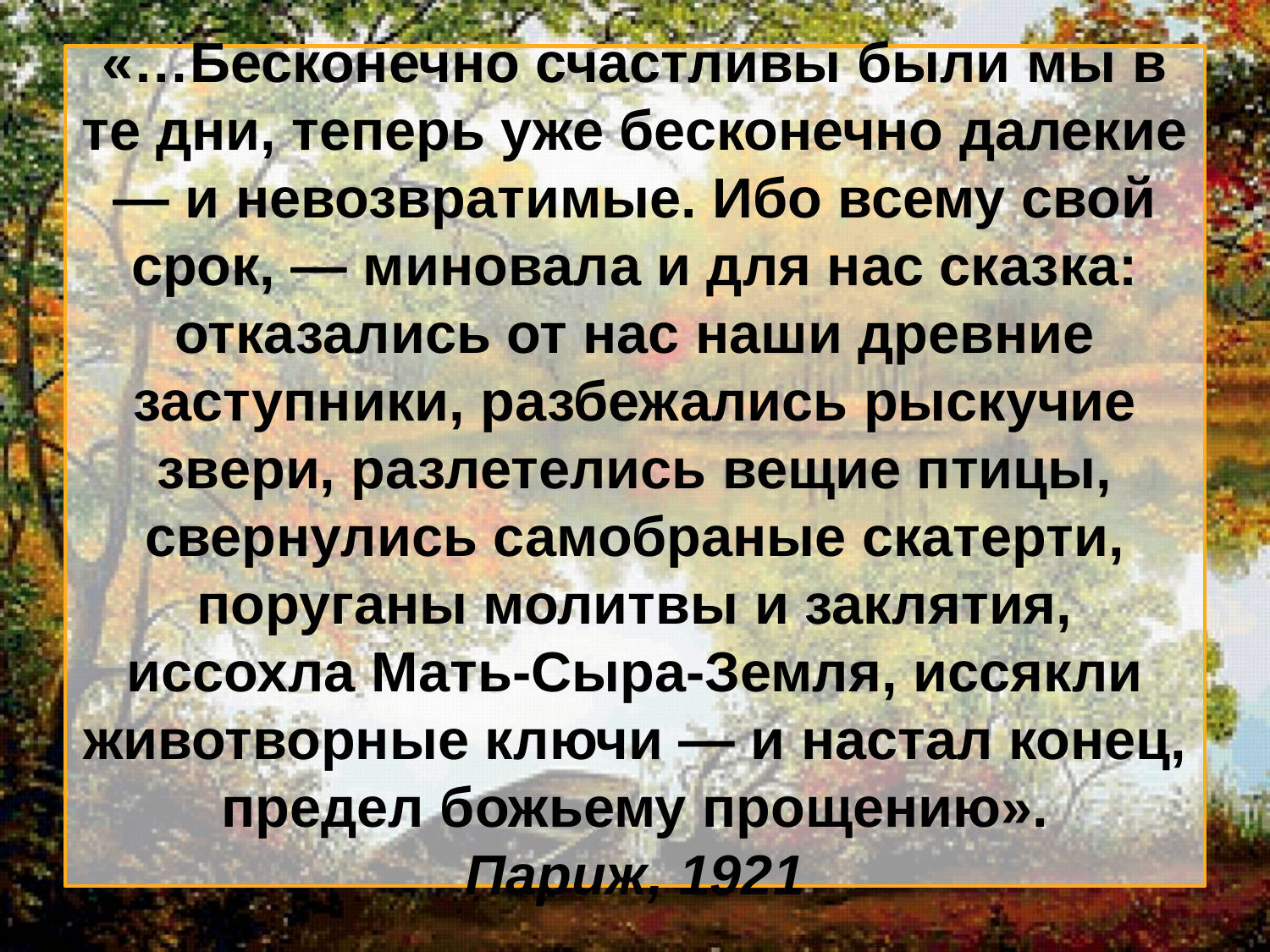

«…Бесконечно счастливы были мы в те дни, теперь уже бесконечно далекие — и невозвратимые. Ибо всему свой срок, — миновала и для нас сказка: отказались от нас наши древние заступники, разбежались рыскучие звери, разлетелись вещие птицы, свернулись самобраные скатерти, поруганы молитвы и заклятия, иссохла Мать-Сыра-Земля, иссякли животворные ключи — и настал конец, предел божьему прощению».
Париж, 1921